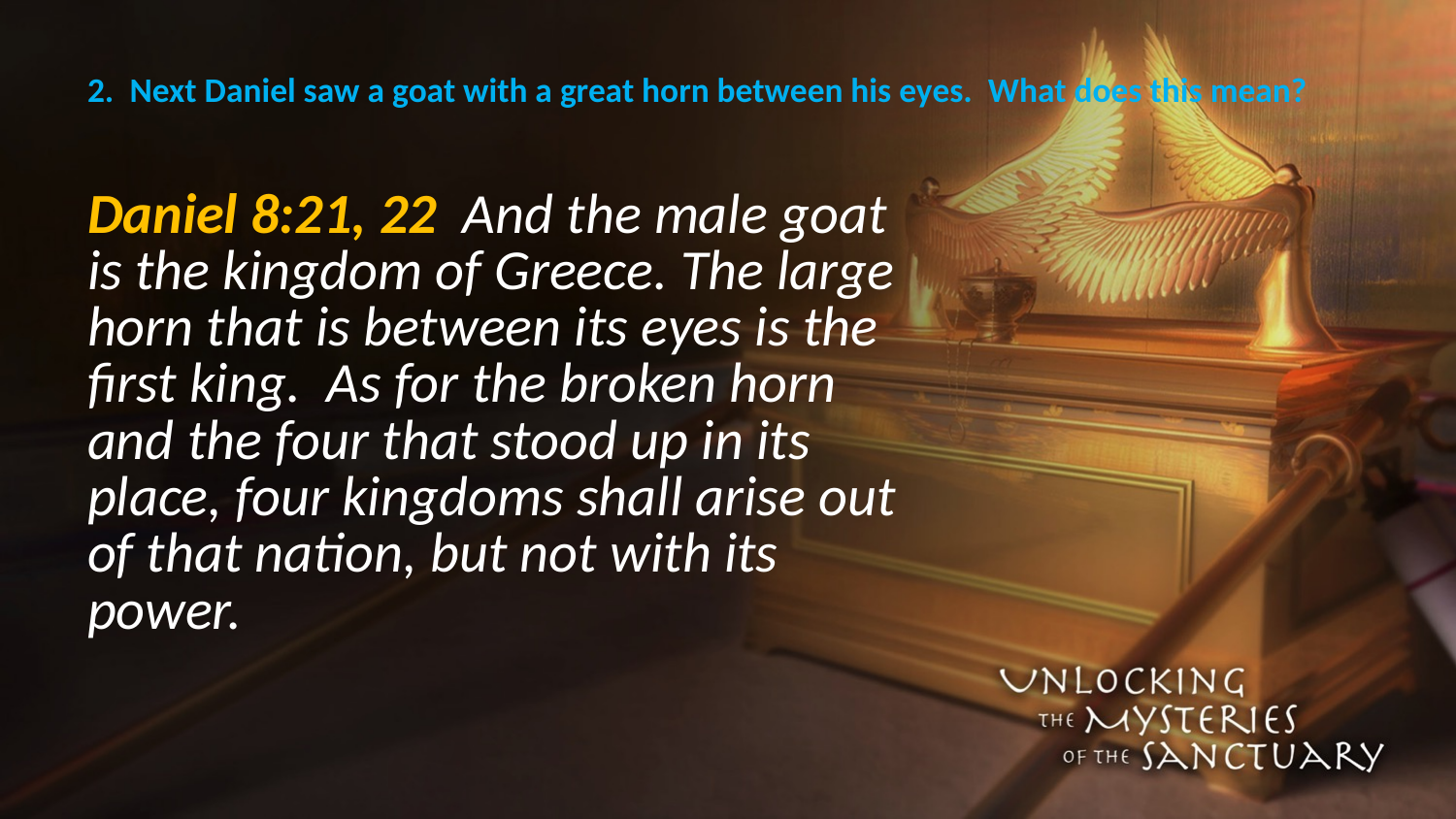

# 2.  Next Daniel saw a goat with a great horn between his eyes.  What does this mean?
Daniel 8:21, 22  And the male goat is the kingdom of Greece. The large horn that is between its eyes is the first king.  As for the broken horn and the four that stood up in its place, four kingdoms shall arise out of that nation, but not with its power.